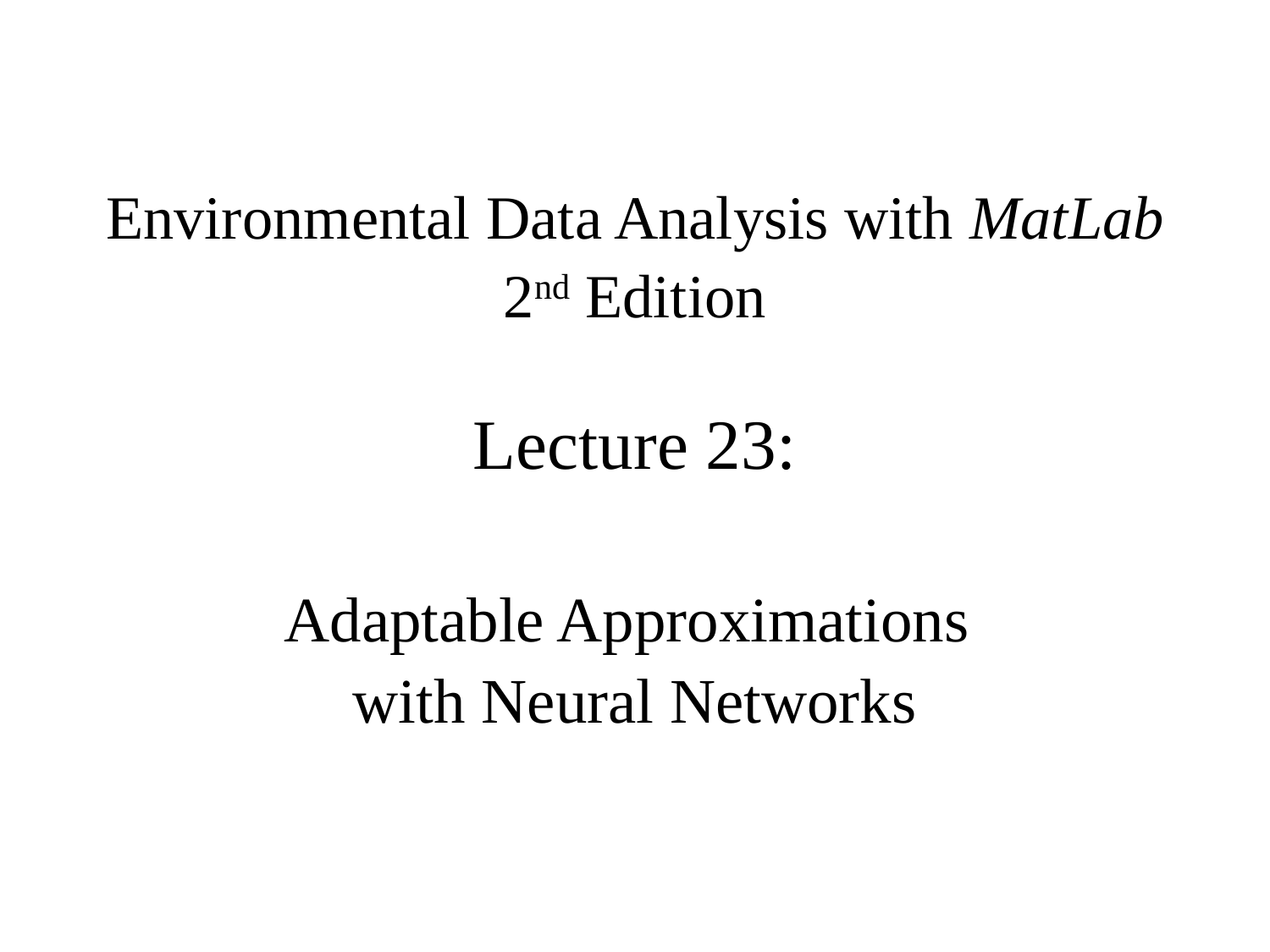

Environmental Data Analysis with MatLab
2nd Edition
Lecture 23:

Adaptable Approximations
with Neural Networks